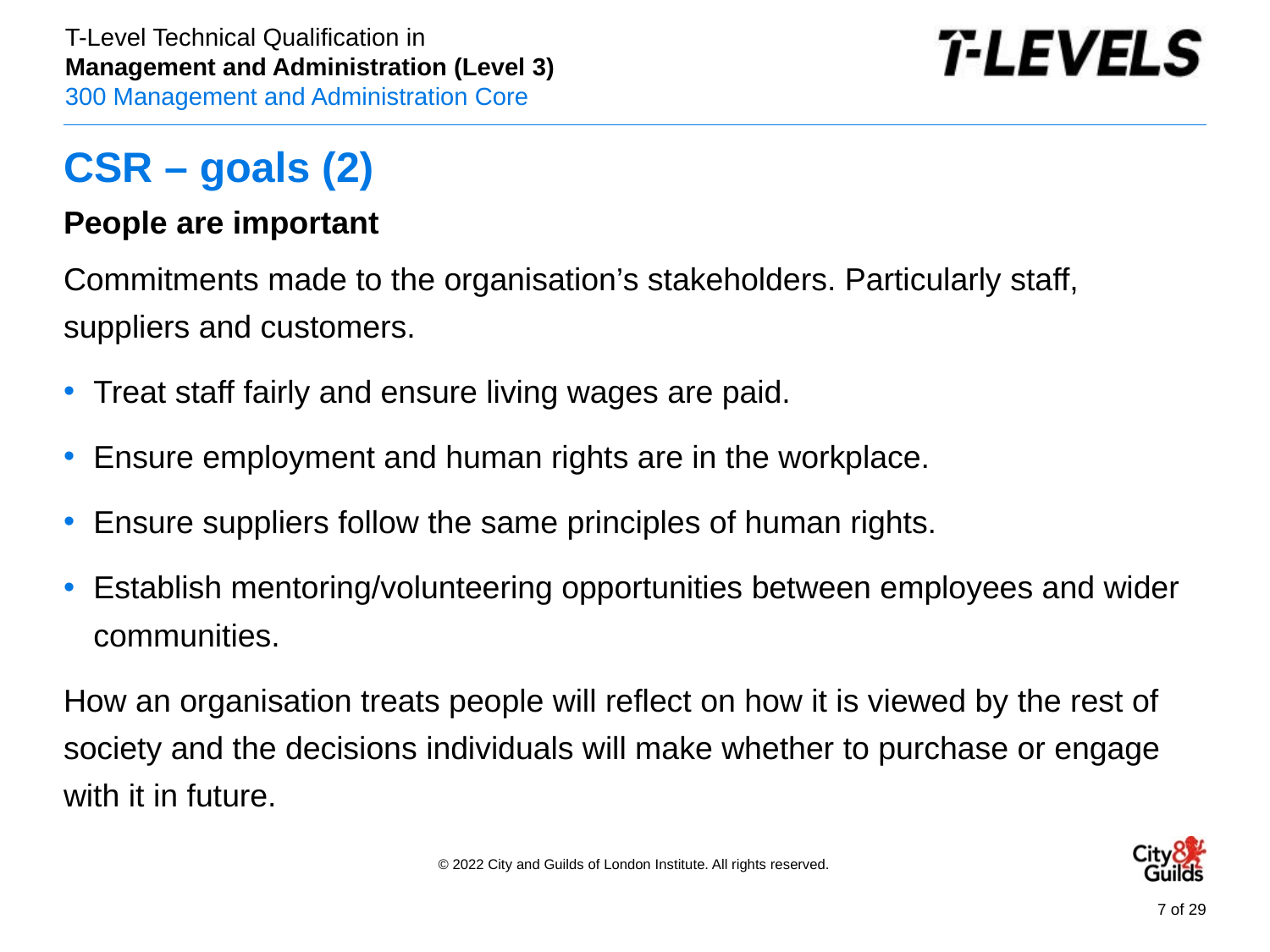

# CSR – goals (2)
People are important
Commitments made to the organisation’s stakeholders. Particularly staff, suppliers and customers.
Treat staff fairly and ensure living wages are paid.
Ensure employment and human rights are in the workplace.
Ensure suppliers follow the same principles of human rights.
Establish mentoring/volunteering opportunities between employees and wider communities.
How an organisation treats people will reflect on how it is viewed by the rest of society and the decisions individuals will make whether to purchase or engage with it in future.